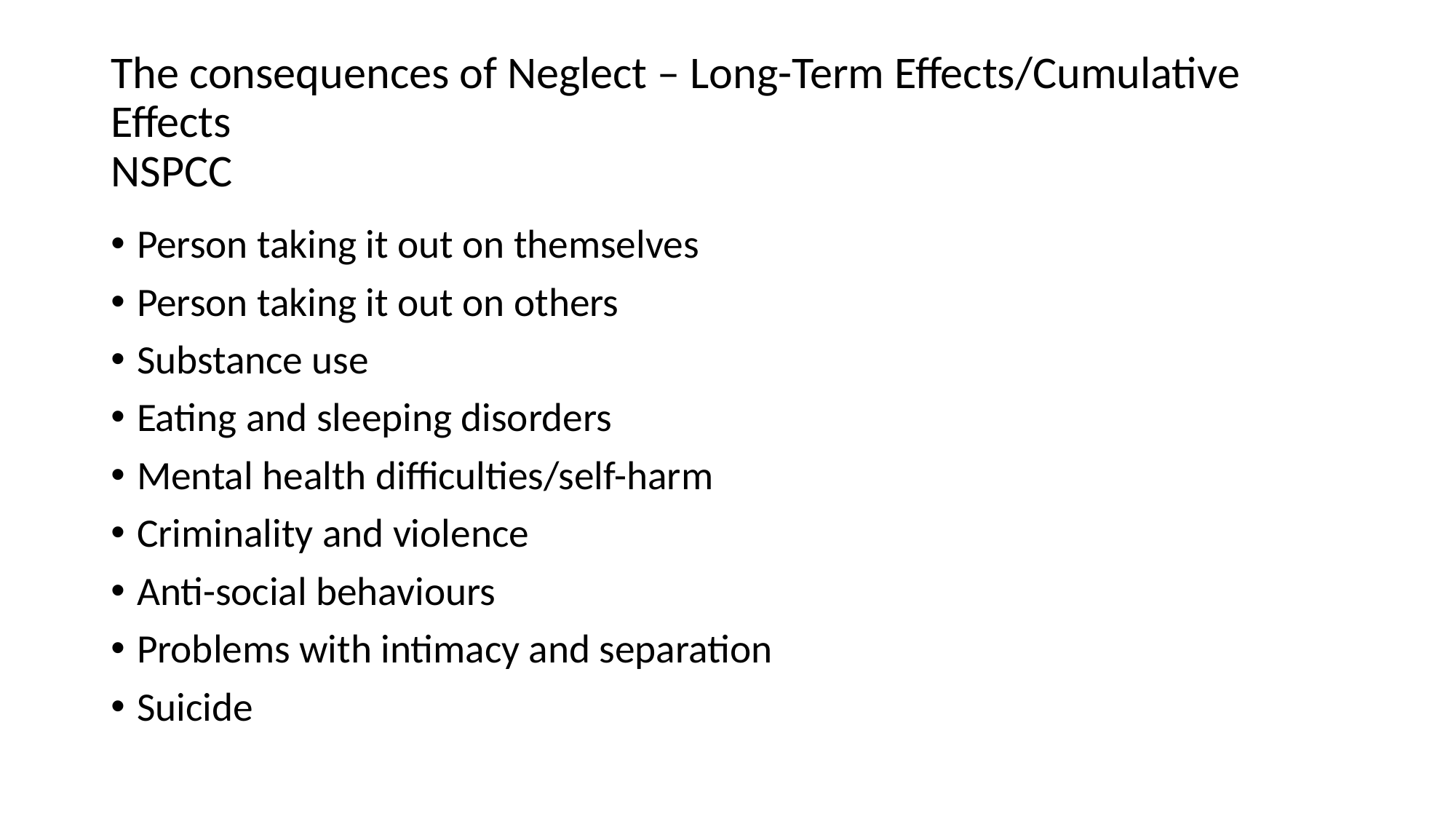

# The consequences of Neglect – Long-Term Effects/Cumulative Effects NSPCC
Person taking it out on themselves
Person taking it out on others
Substance use
Eating and sleeping disorders
Mental health difficulties/self-harm
Criminality and violence
Anti-social behaviours
Problems with intimacy and separation
Suicide